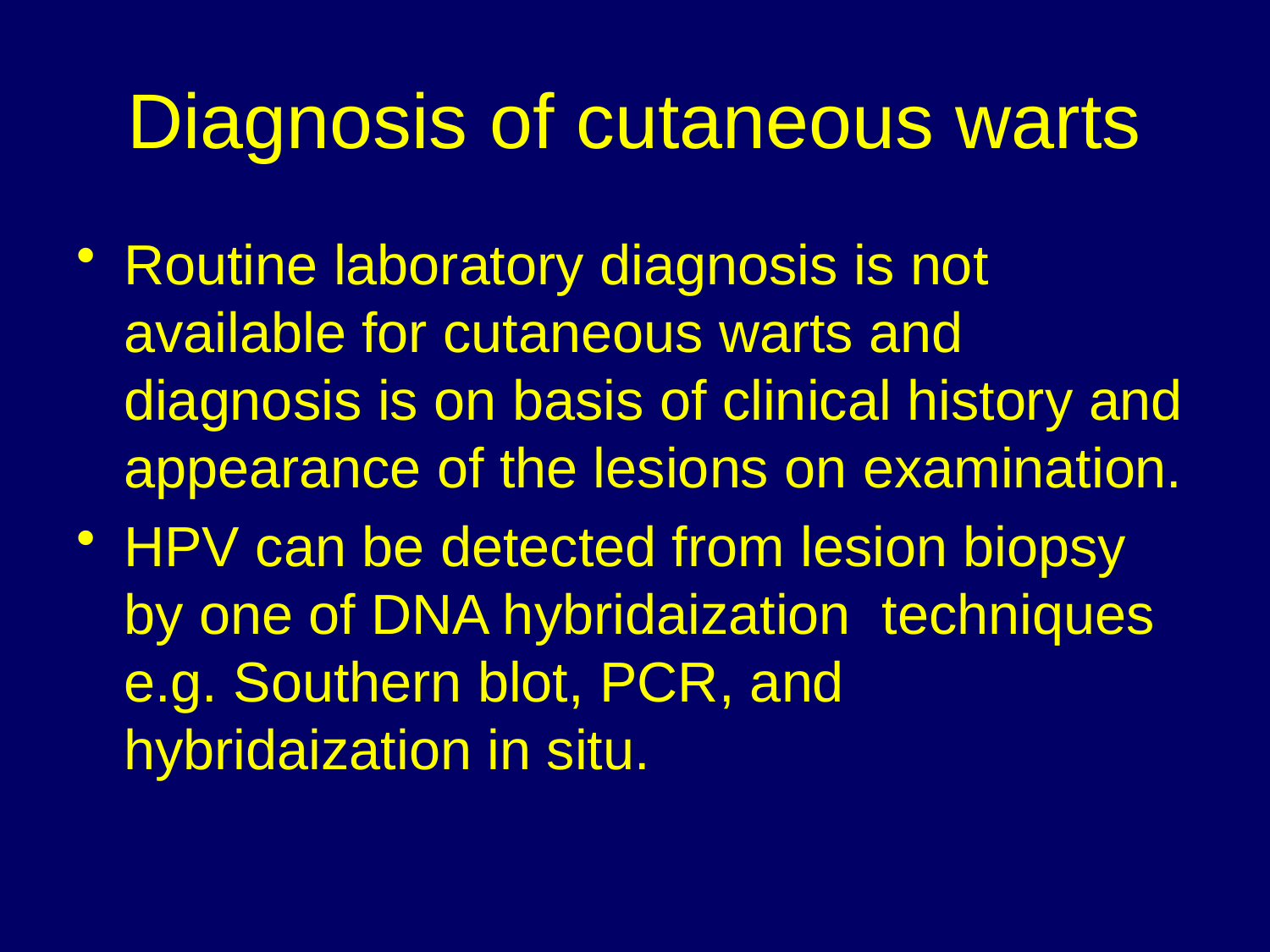

# Diagnosis of cutaneous warts
Routine laboratory diagnosis is not available for cutaneous warts and diagnosis is on basis of clinical history and appearance of the lesions on examination.
HPV can be detected from lesion biopsy by one of DNA hybridaization  techniques e.g. Southern blot, PCR, and hybridaization in situ.